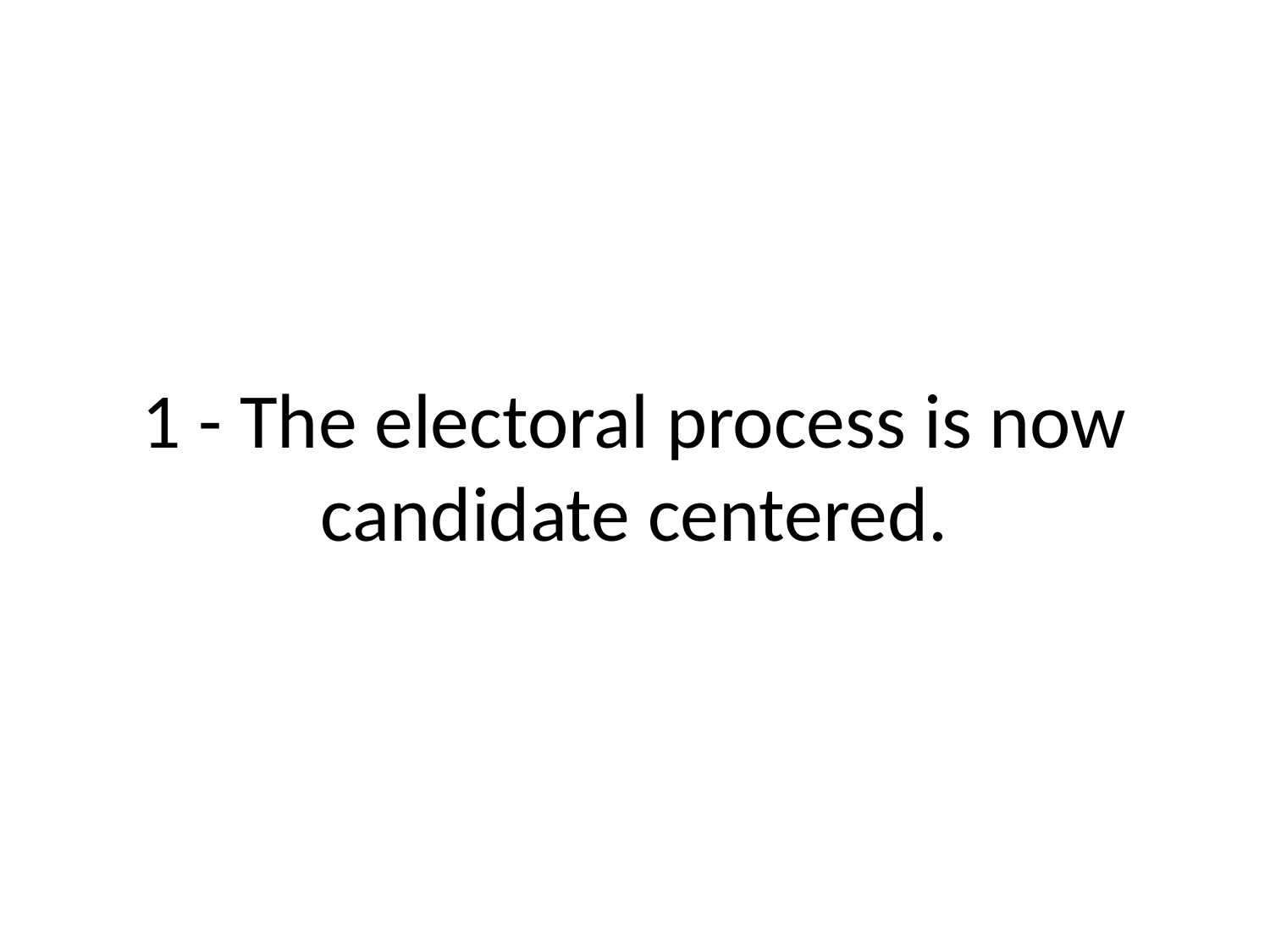

# 1 - The electoral process is now candidate centered.